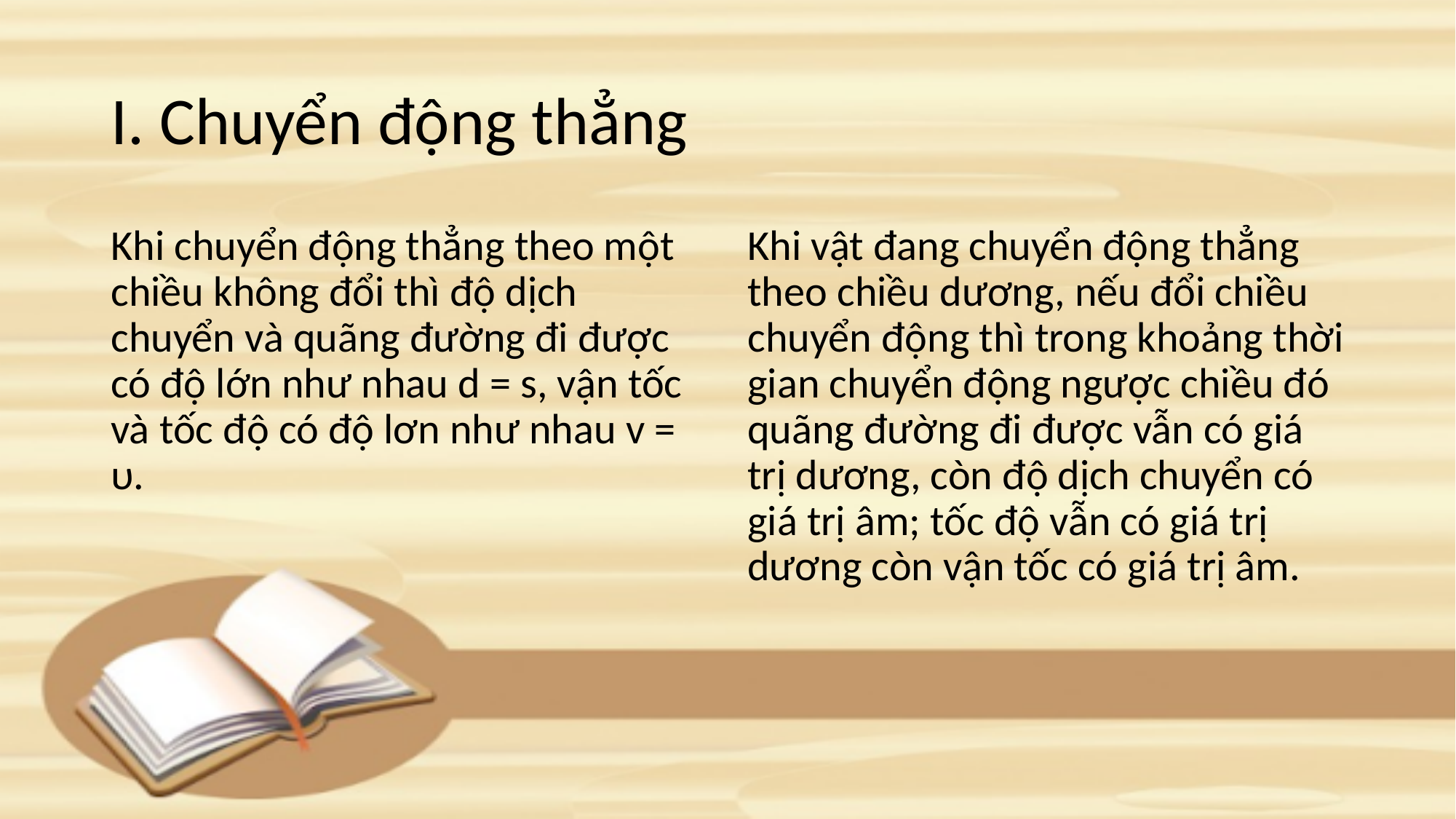

# I. Chuyển động thẳng
Khi chuyển động thẳng theo một chiều không đổi thì độ dịch chuyển và quãng đường đi được có độ lớn như nhau d = s, vận tốc và tốc độ có độ lơn như nhau v = υ.

Khi vật đang chuyển động thẳng theo chiều dương, nếu đổi chiều chuyển động thì trong khoảng thời gian chuyển động ngược chiều đó quãng đường đi được vẫn có giá trị dương, còn độ dịch chuyển có giá trị âm; tốc độ vẫn có giá trị dương còn vận tốc có giá trị âm.